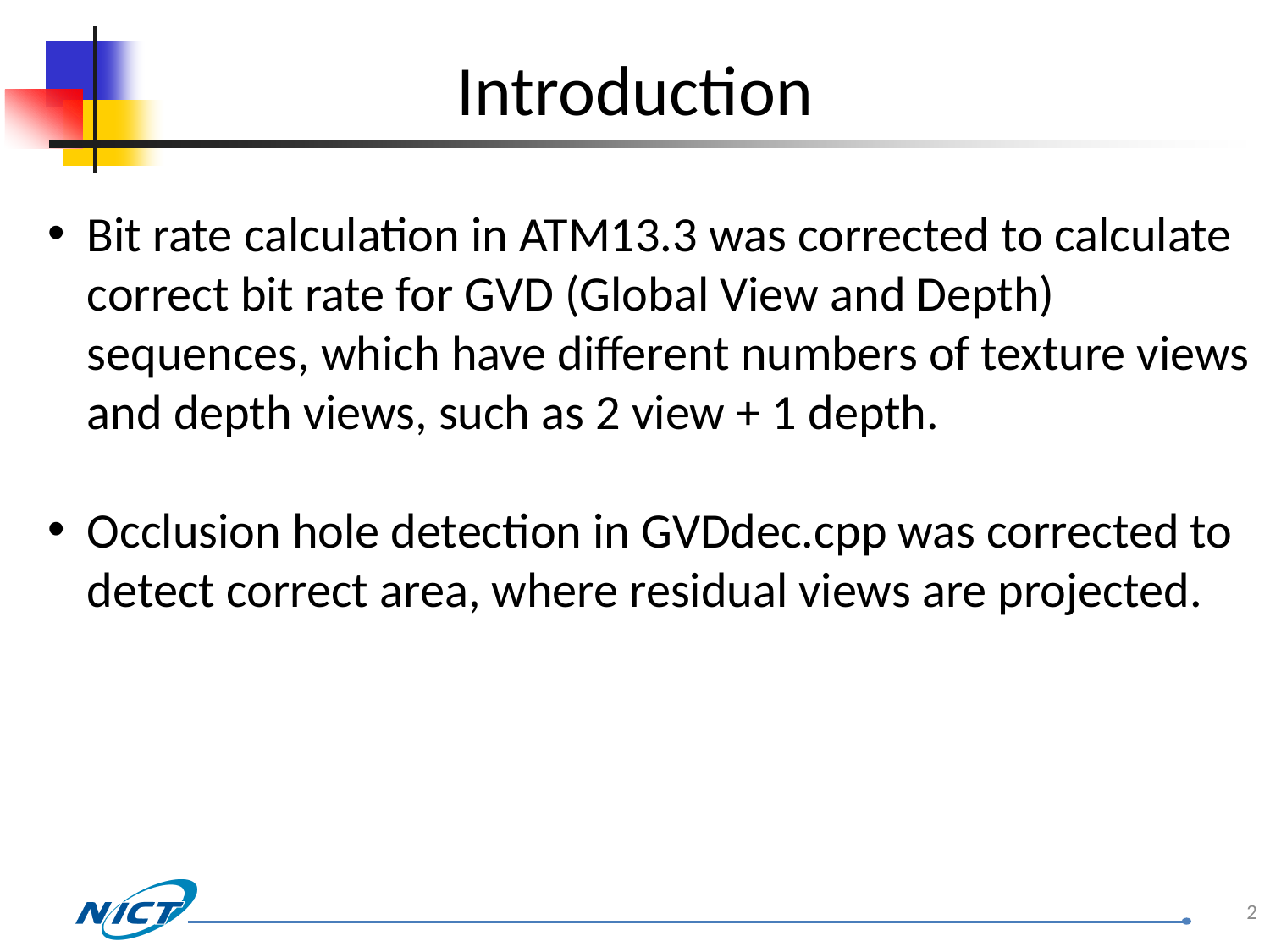

# Introduction
Bit rate calculation in ATM13.3 was corrected to calculate  correct bit rate for GVD (Global View and Depth) sequences, which have different numbers of texture views and depth views, such as 2 view + 1 depth.

Occlusion hole detection in GVDdec.cpp was corrected to detect correct area, where residual views are projected.
2